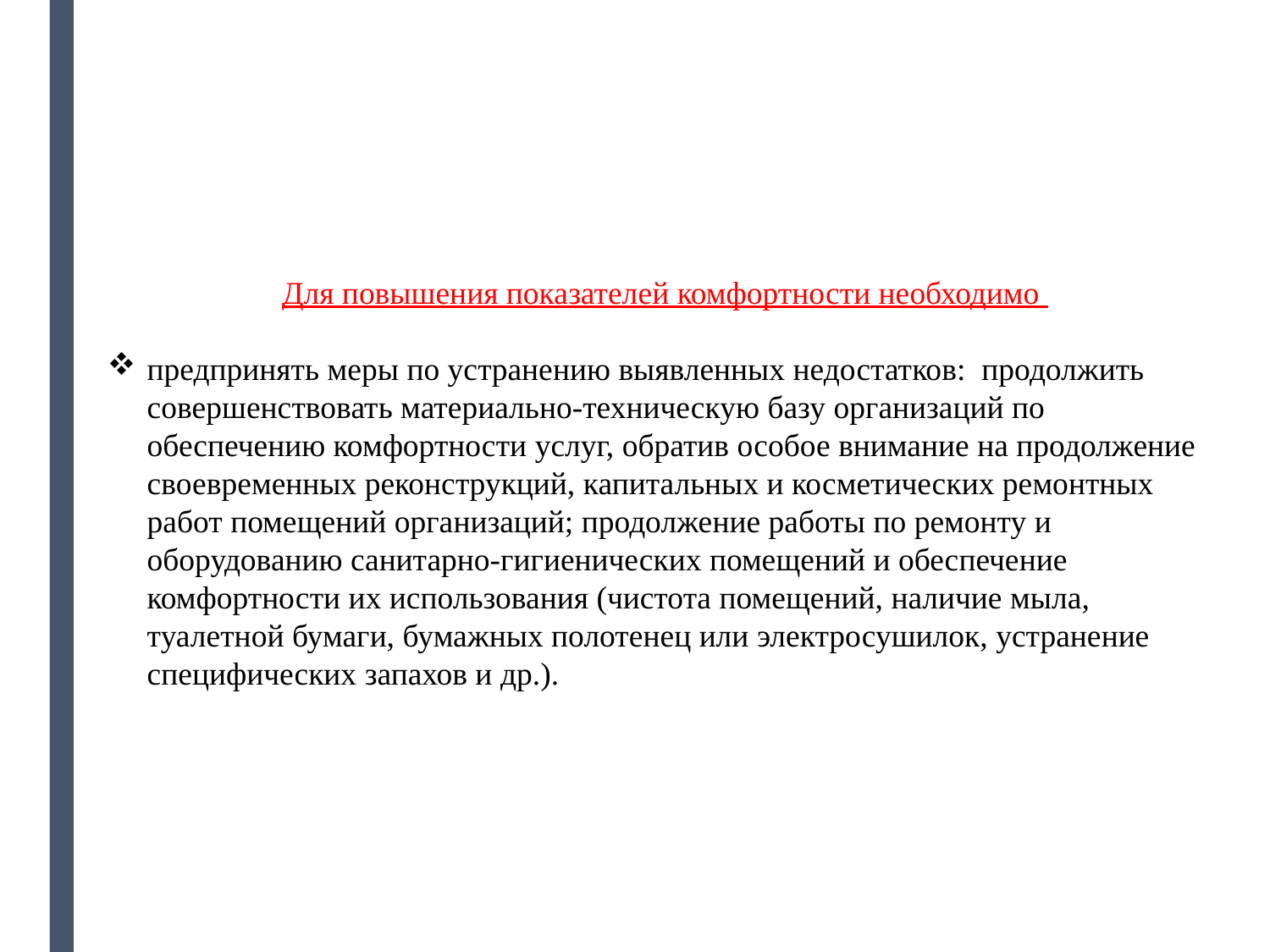

Для повышения показателей комфортности необходимо

предпринять меры по устранению выявленных недостатков:  продолжить совершенствовать материально-техническую базу организаций по обеспечению комфортности услуг, обратив особое внимание на продолжение своевременных реконструкций, капитальных и косметических ремонтных работ помещений организаций; продолжение работы по ремонту и оборудованию санитарно-гигиенических помещений и обеспечение комфортности их использования (чистота помещений, наличие мыла, туалетной бумаги, бумажных полотенец или электросушилок, устранение специфических запахов и др.).